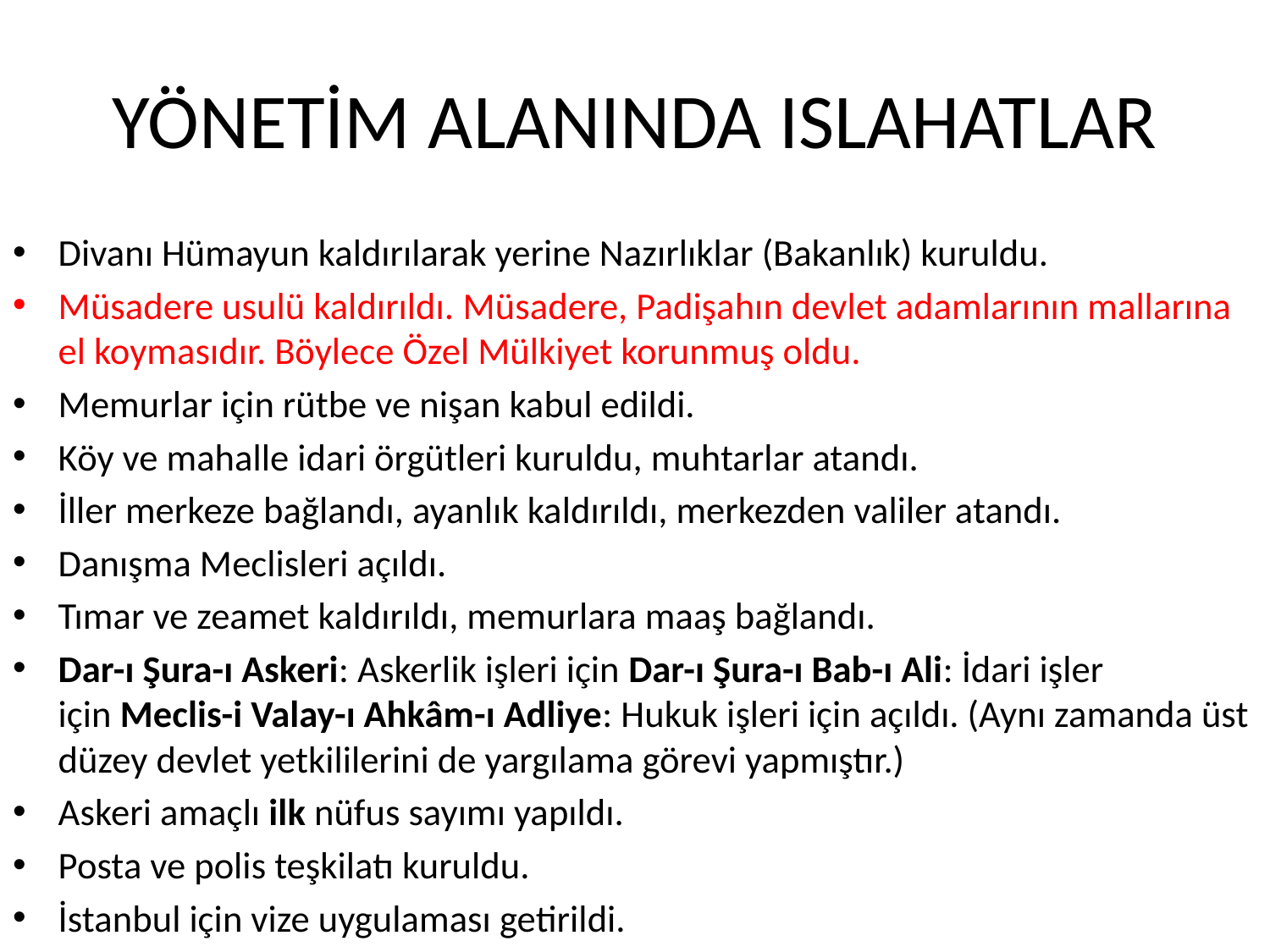

# YÖNETİM ALANINDA ISLAHATLAR
Divanı Hümayun kaldırılarak yerine Nazırlıklar (Bakanlık) kuruldu.
Müsadere usulü kaldırıldı. Müsadere, Padişahın devlet adamlarının mallarına el koymasıdır. Böylece Özel Mülkiyet korunmuş oldu.
Memurlar için rütbe ve nişan kabul edildi.
Köy ve mahalle idari örgütleri kuruldu, muhtarlar atandı.
İller merkeze bağlandı, ayanlık kaldırıldı, merkezden valiler atandı.
Danışma Meclisleri açıldı.
Tımar ve zeamet kaldırıldı, memurlara maaş bağlandı.
Dar-ı Şura-ı Askeri: Askerlik işleri için Dar-ı Şura-ı Bab-ı Ali: İdari işler için Meclis-i Valay-ı Ahkâm-ı Adliye: Hukuk işleri için açıldı. (Aynı zamanda üst düzey devlet yetkililerini de yargılama görevi yapmıştır.)
Askeri amaçlı ilk nüfus sayımı yapıldı.
Posta ve polis teşkilatı kuruldu.
İstanbul için vize uygulaması getirildi.